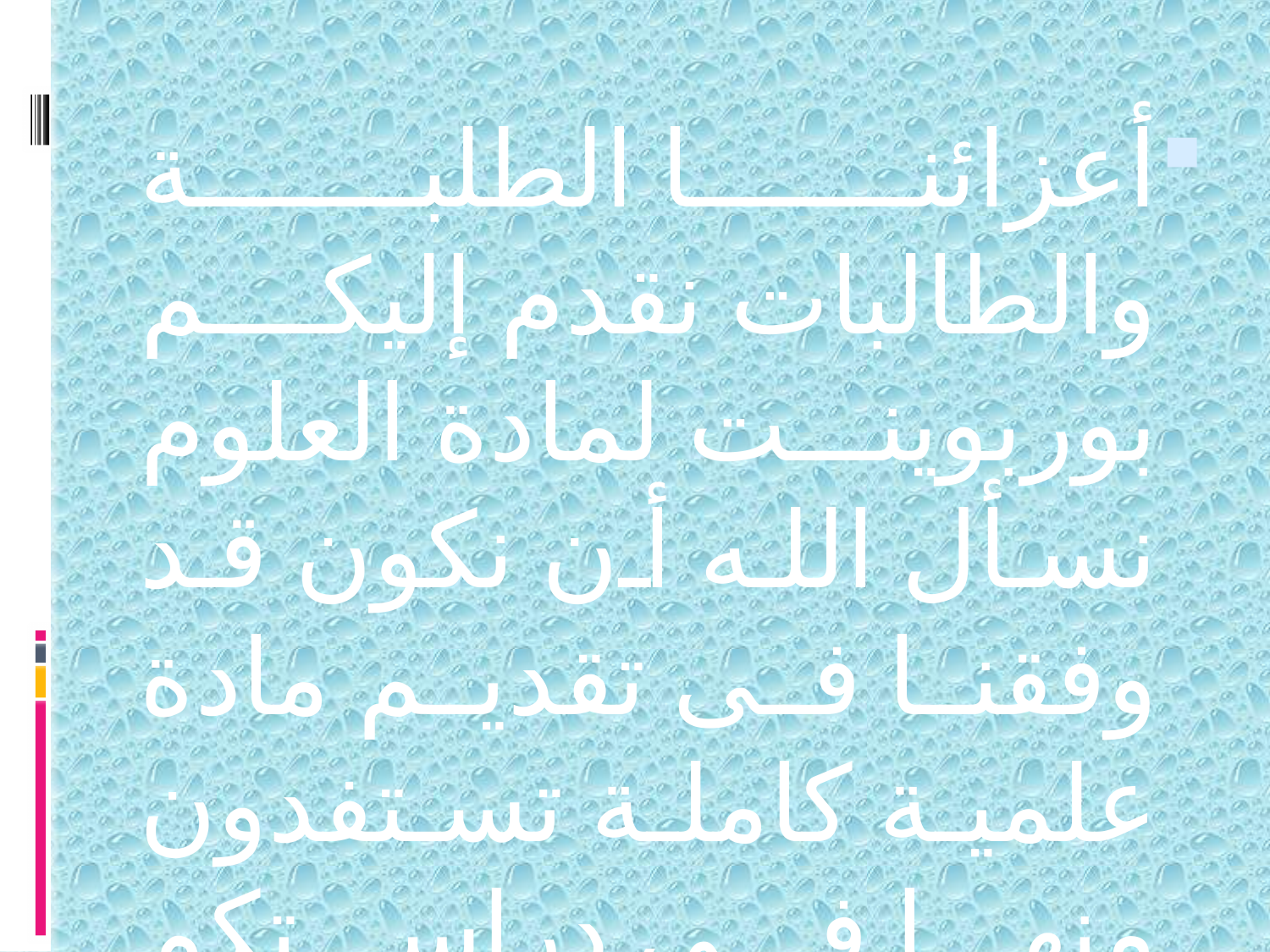

أعزائنا الطلبة والطالبات نقدم إليكم بوربوينت لمادة العلوم نسأل الله أن نكون قد وفقنا فى تقديم مادة علمية كاملة تستفدون منها فى دراستكم وحياتكم العملية .